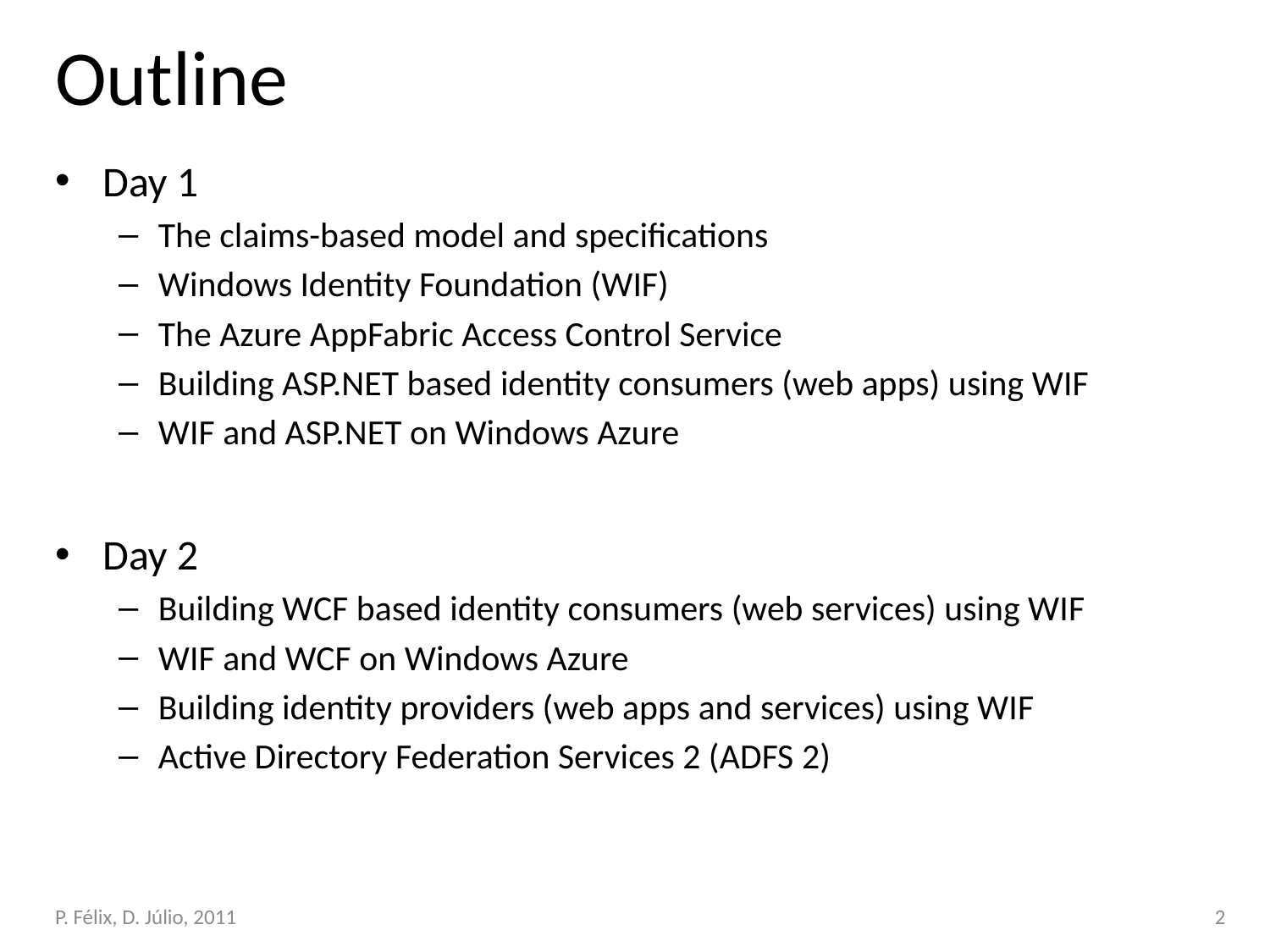

# Outline
Day 1
The claims-based model and specifications
Windows Identity Foundation (WIF)
The Azure AppFabric Access Control Service
Building ASP.NET based identity consumers (web apps) using WIF
WIF and ASP.NET on Windows Azure

Day 2
Building WCF based identity consumers (web services) using WIF
WIF and WCF on Windows Azure
Building identity providers (web apps and services) using WIF
Active Directory Federation Services 2 (ADFS 2)
P. Félix, D. Júlio, 2011
2